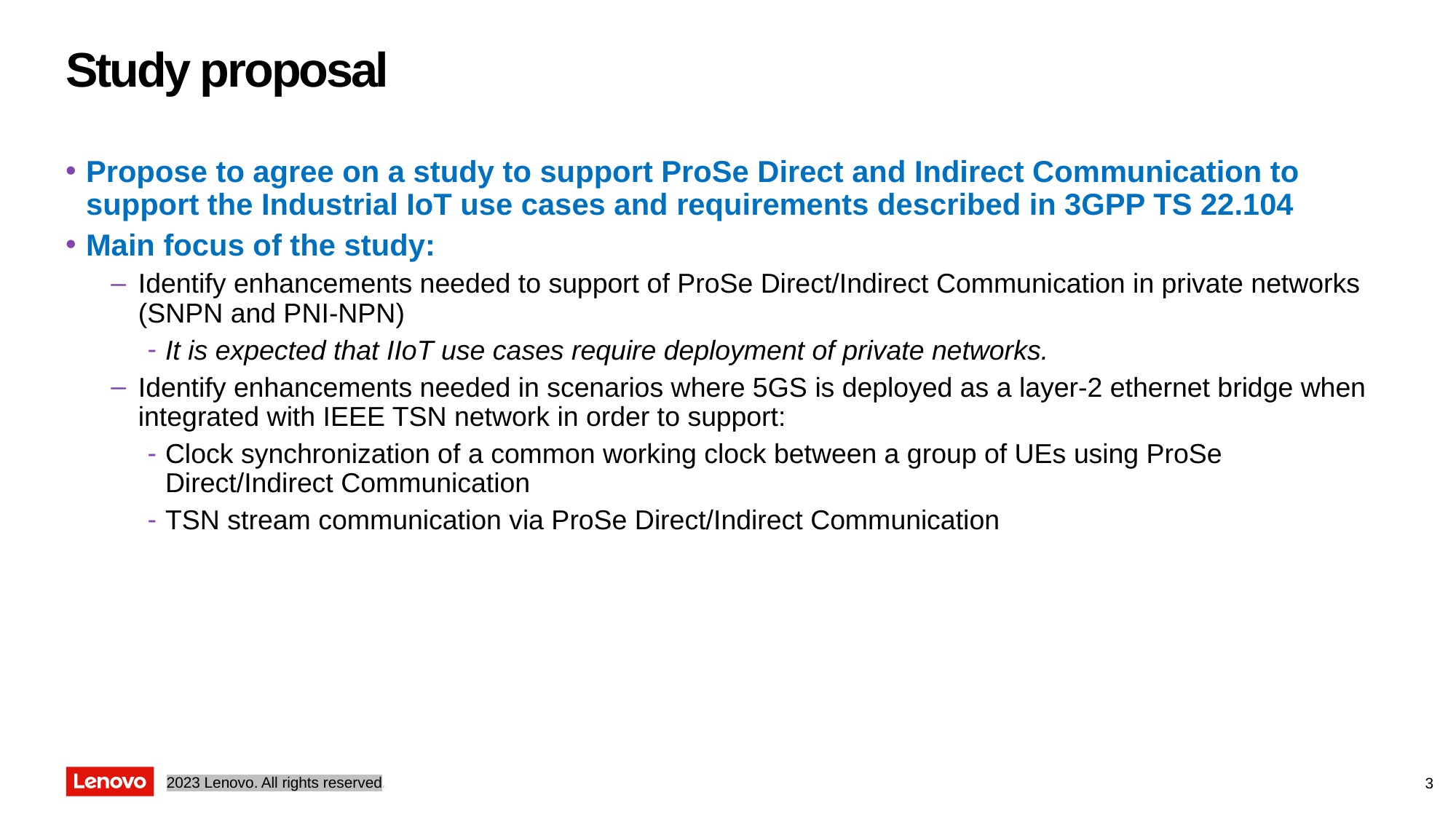

# Study proposal
Propose to agree on a study to support ProSe Direct and Indirect Communication to support the Industrial IoT use cases and requirements described in 3GPP TS 22.104
Main focus of the study:
Identify enhancements needed to support of ProSe Direct/Indirect Communication in private networks (SNPN and PNI-NPN)
It is expected that IIoT use cases require deployment of private networks.
Identify enhancements needed in scenarios where 5GS is deployed as a layer-2 ethernet bridge when integrated with IEEE TSN network in order to support:
Clock synchronization of a common working clock between a group of UEs using ProSe Direct/Indirect Communication
TSN stream communication via ProSe Direct/Indirect Communication

3